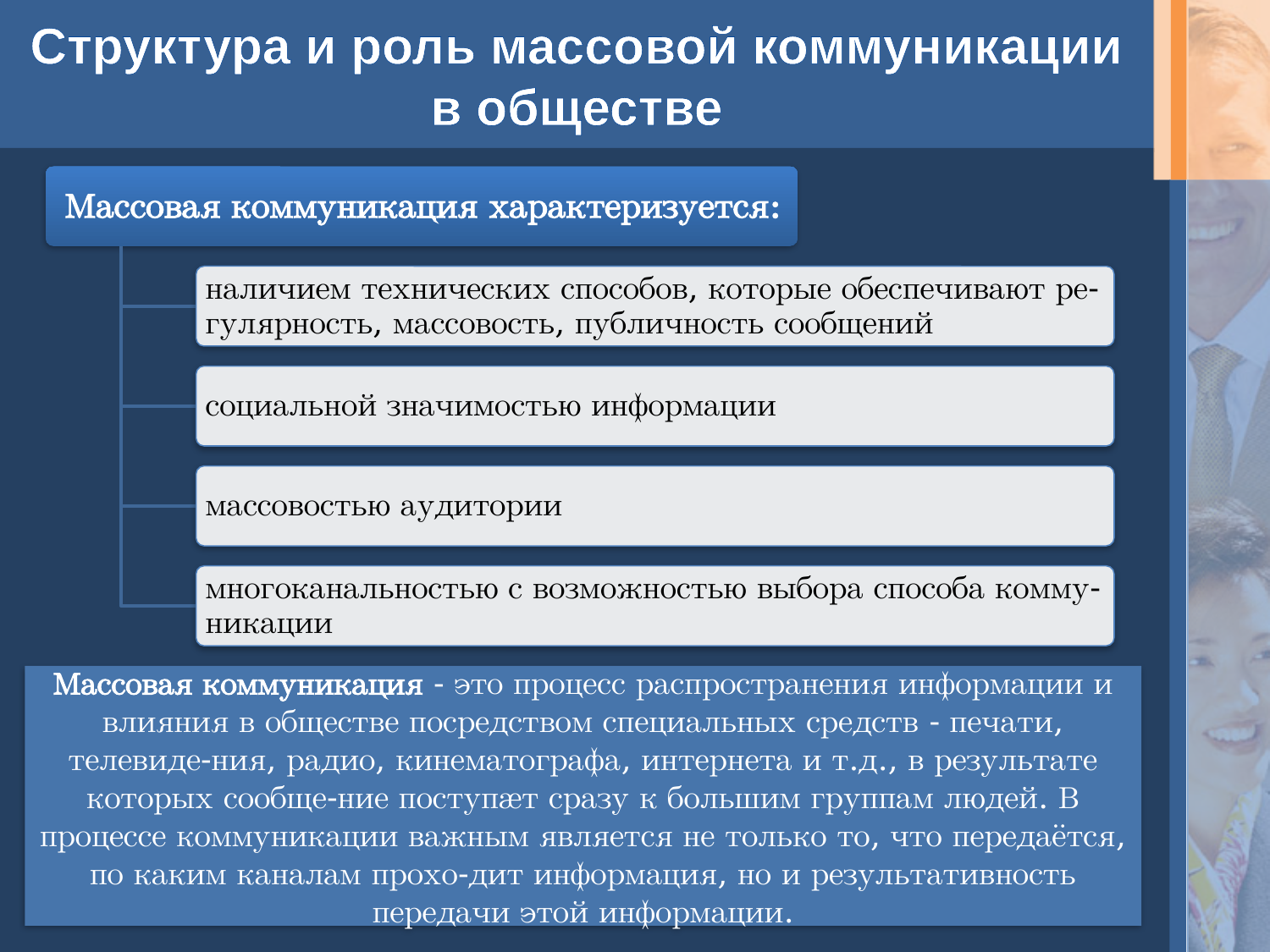

# Структура и роль массовой коммуникации в обществе
Массовая коммуникация характеризуется:
наличием технических способов, которые обеспечивают ре-гулярность, массовость, публичность сообщений
социальной значимостью информации
массовостью аудитории
многоканальностью с возможностью выбора способа комму-никации
Массовая коммуникация - это процесс распространения информации и влияния в обществе посредством специальных средств - печати, телевиде-ния, радио, кинематографа, интернета и т.д., в результате которых сообще-ние поступает сразу к большим группам людей. В процессе коммуникации важным является не только то, что передаётся, по каким каналам прохо-дит информация, но и результативность передачи этой информации.